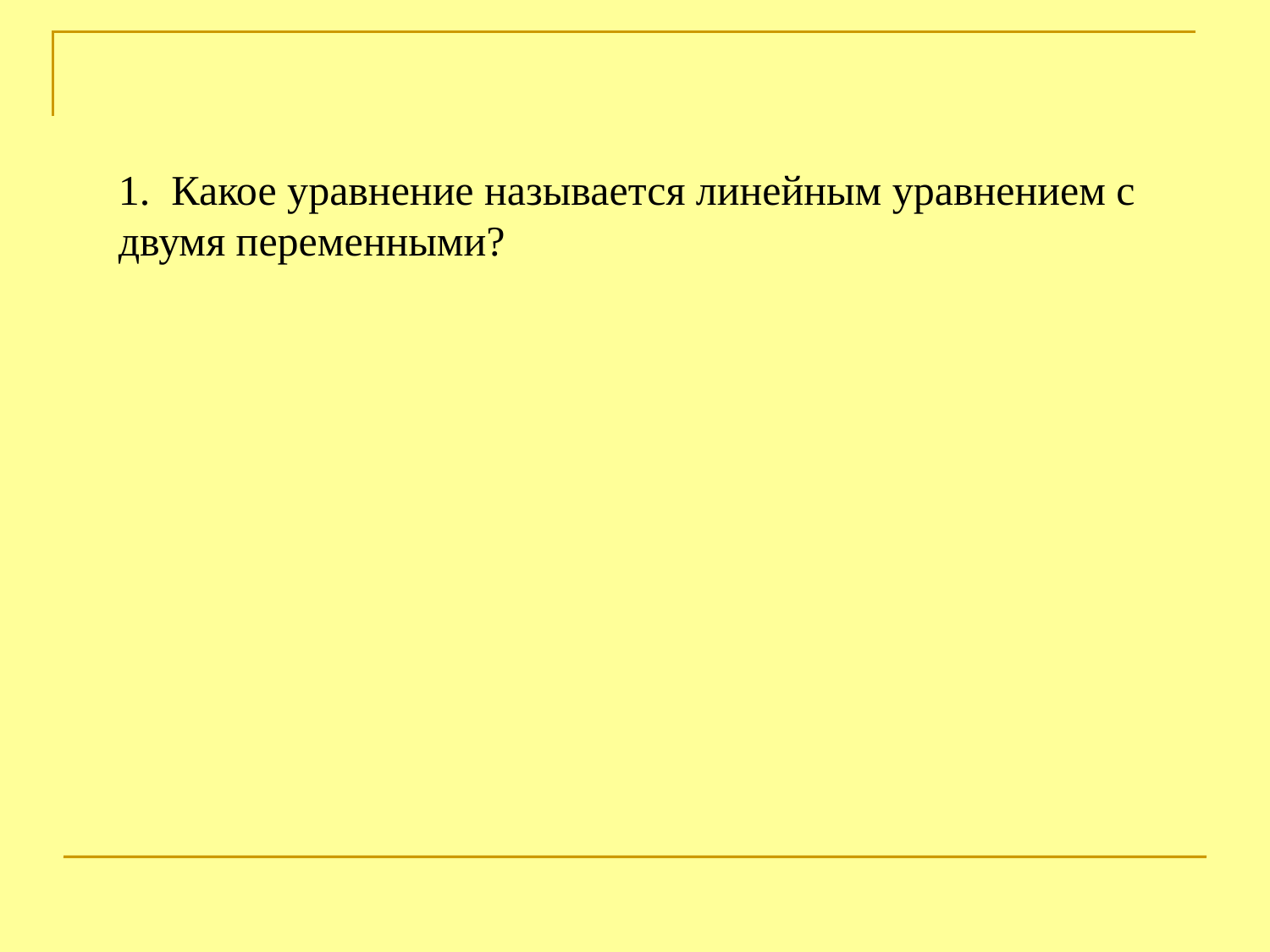

1.  Какое уравнение называется линейным уравнением с двумя переменными?